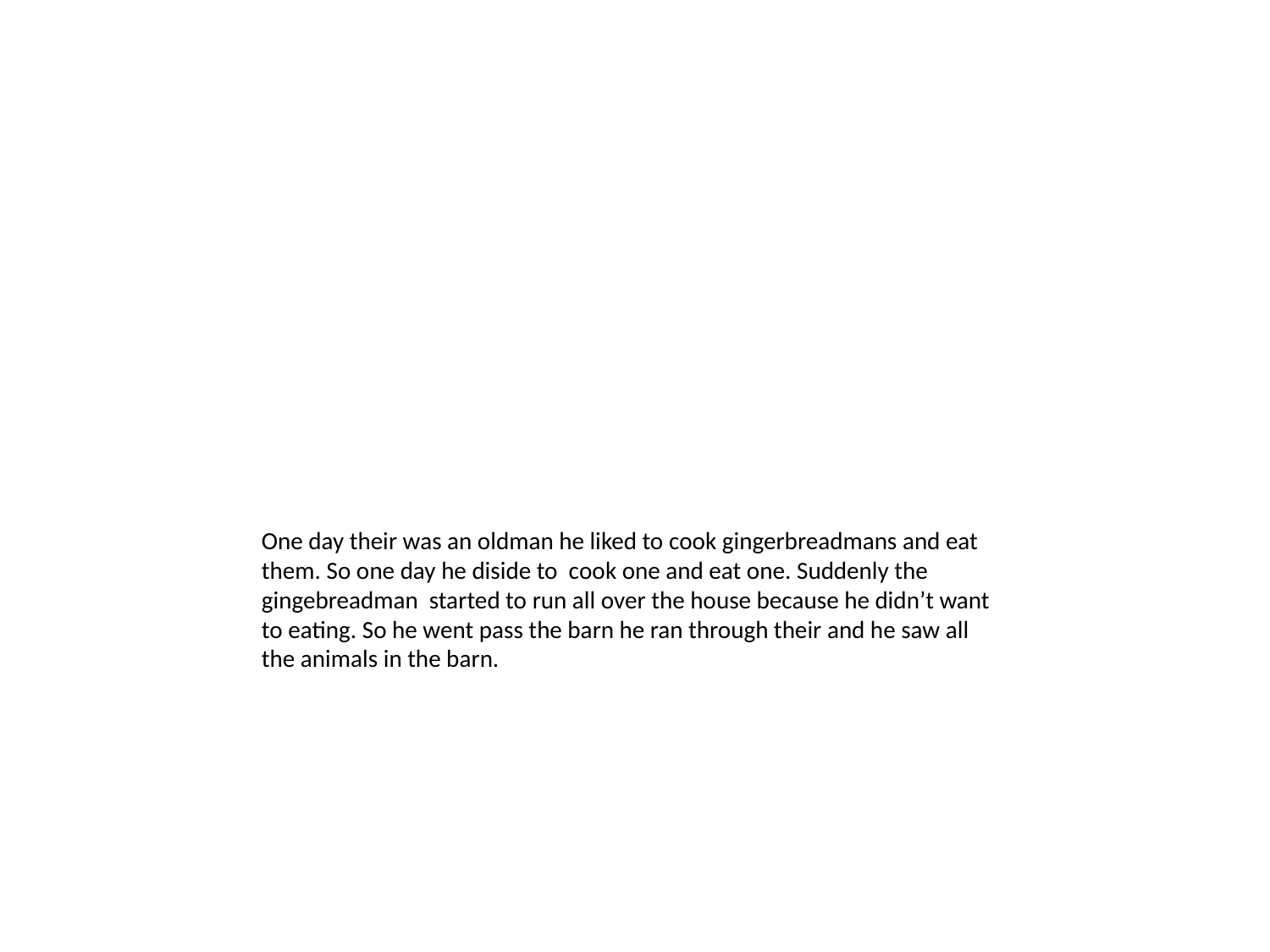

#
One day their was an oldman he liked to cook gingerbreadmans and eat them. So one day he diside to  cook one and eat one. Suddenly the gingebreadman  started to run all over the house because he didn’t want to eating. So he went pass the barn he ran through their and he saw all the animals in the barn.